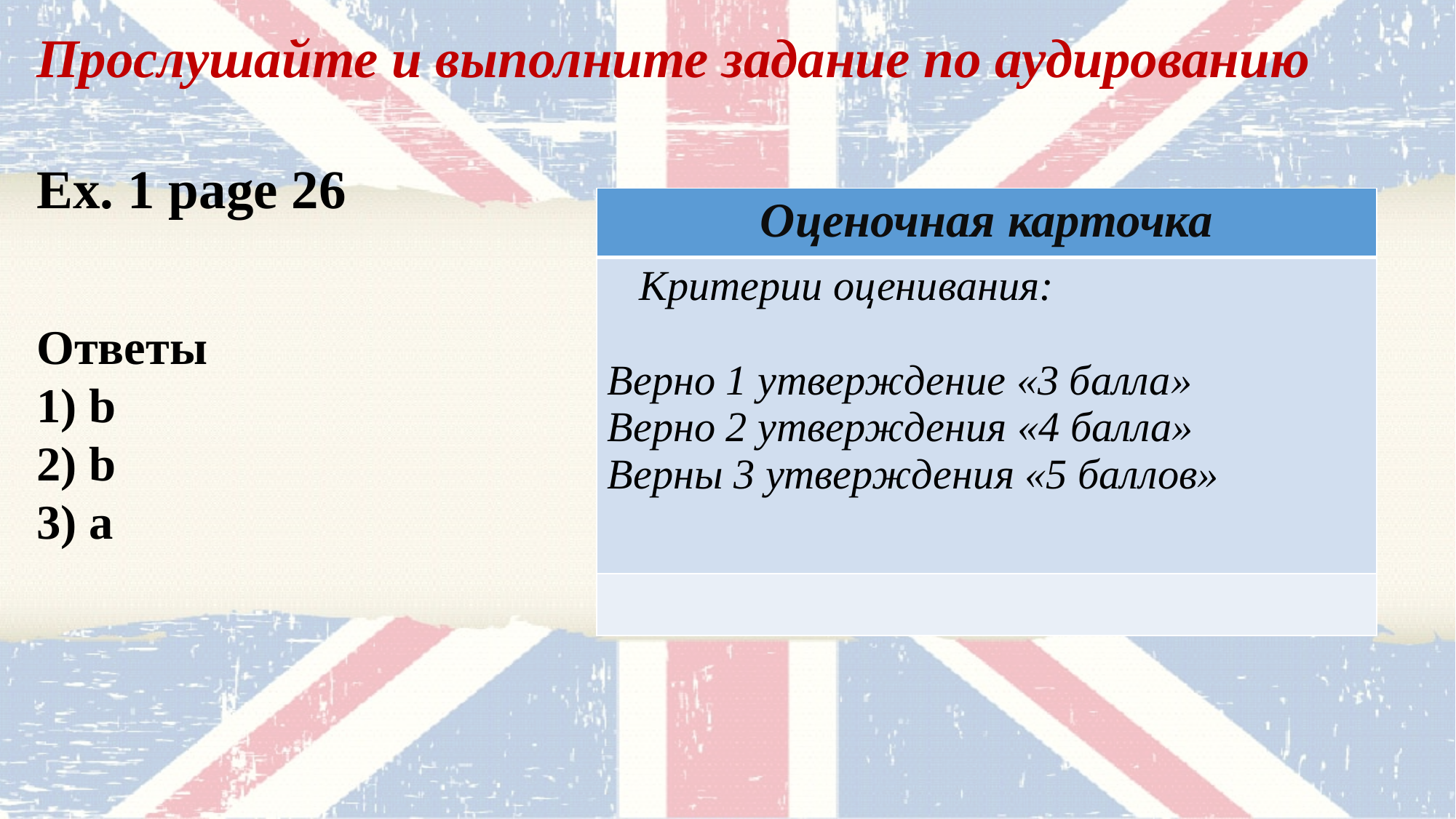

Прослушайте и выполните задание по аудированию

Ex. 1 page 26

| Оценочная карточка |
| --- |
| Критерии оценивания: Верно 1 утверждение «3 балла» Верно 2 утверждения «4 балла» Верны 3 утверждения «5 баллов» |
|  |

Ответы
1) b
2) b
3) a